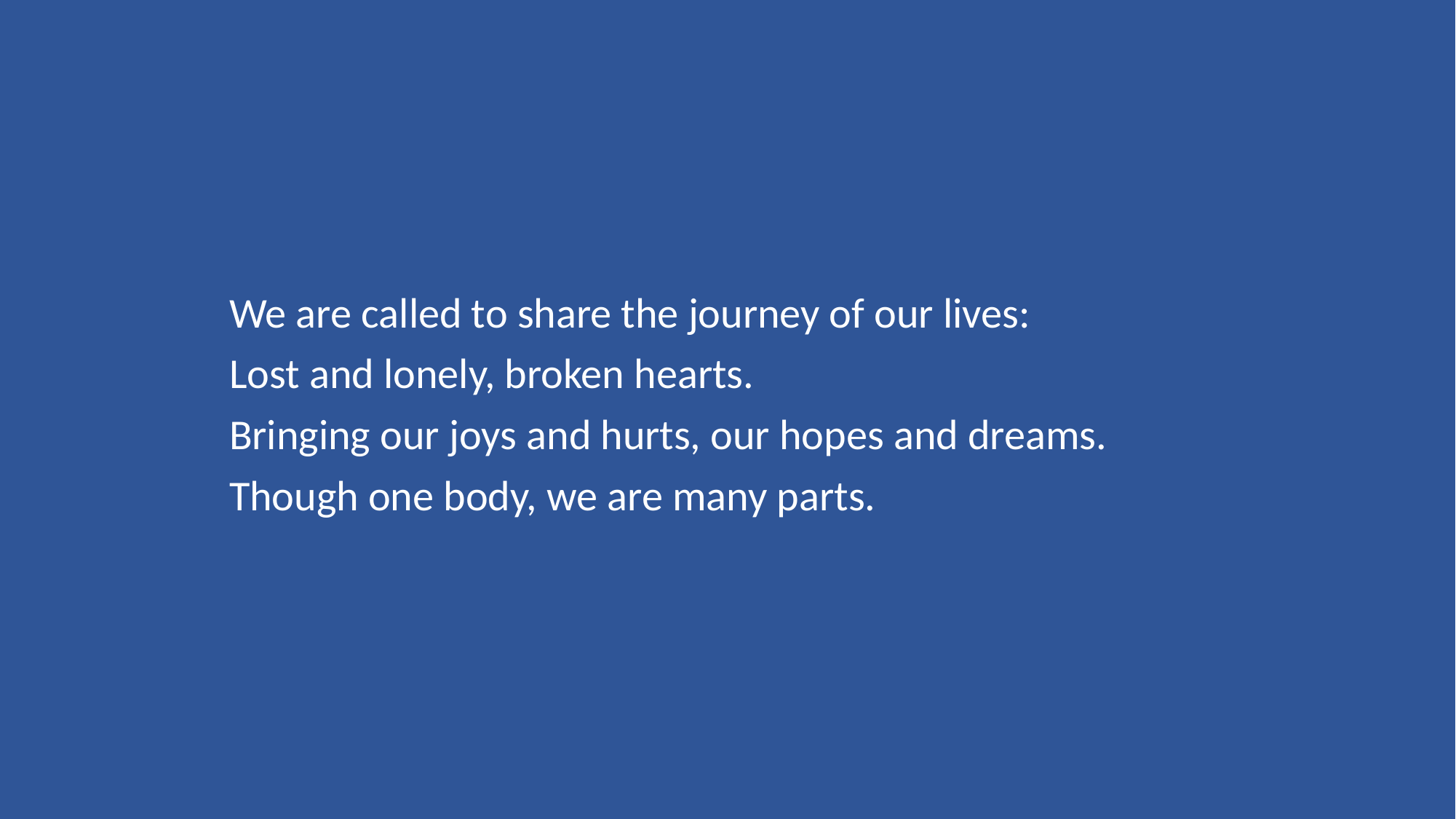

We are called to share the journey of our lives:
Lost and lonely, broken hearts.
Bringing our joys and hurts, our hopes and dreams.
Though one body, we are many parts.